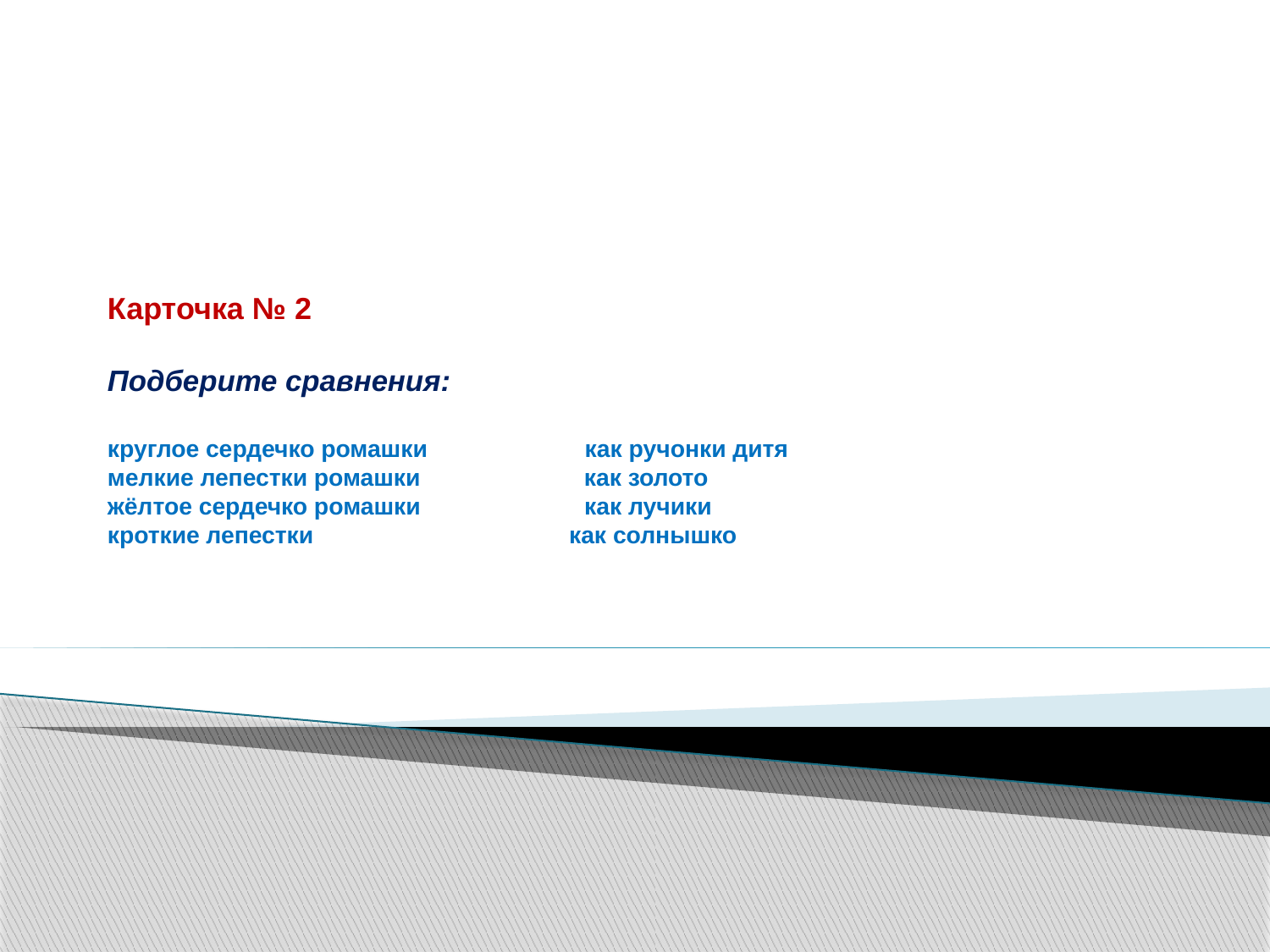

# Карточка № 2   Подберите сравнения: круглое сердечко ромашки                        как ручонки дитя мелкие лепестки ромашки                         как золото жёлтое сердечко ромашки                         как лучики кроткие лепестки                                       как солнышко